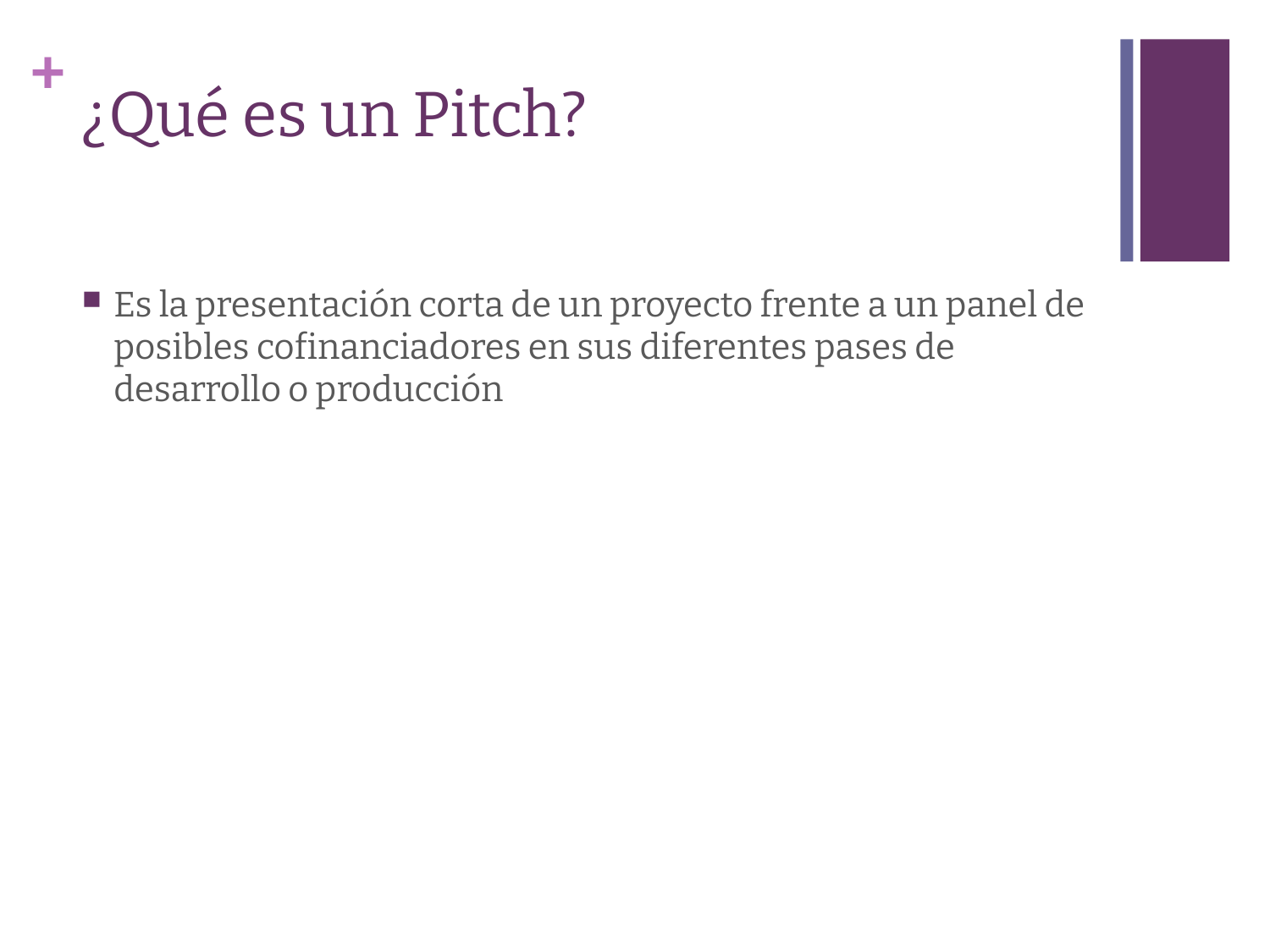

# ¿Qué es un Pitch?
Es la presentación corta de un proyecto frente a un panel de posibles cofinanciadores en sus diferentes pases de desarrollo o producción